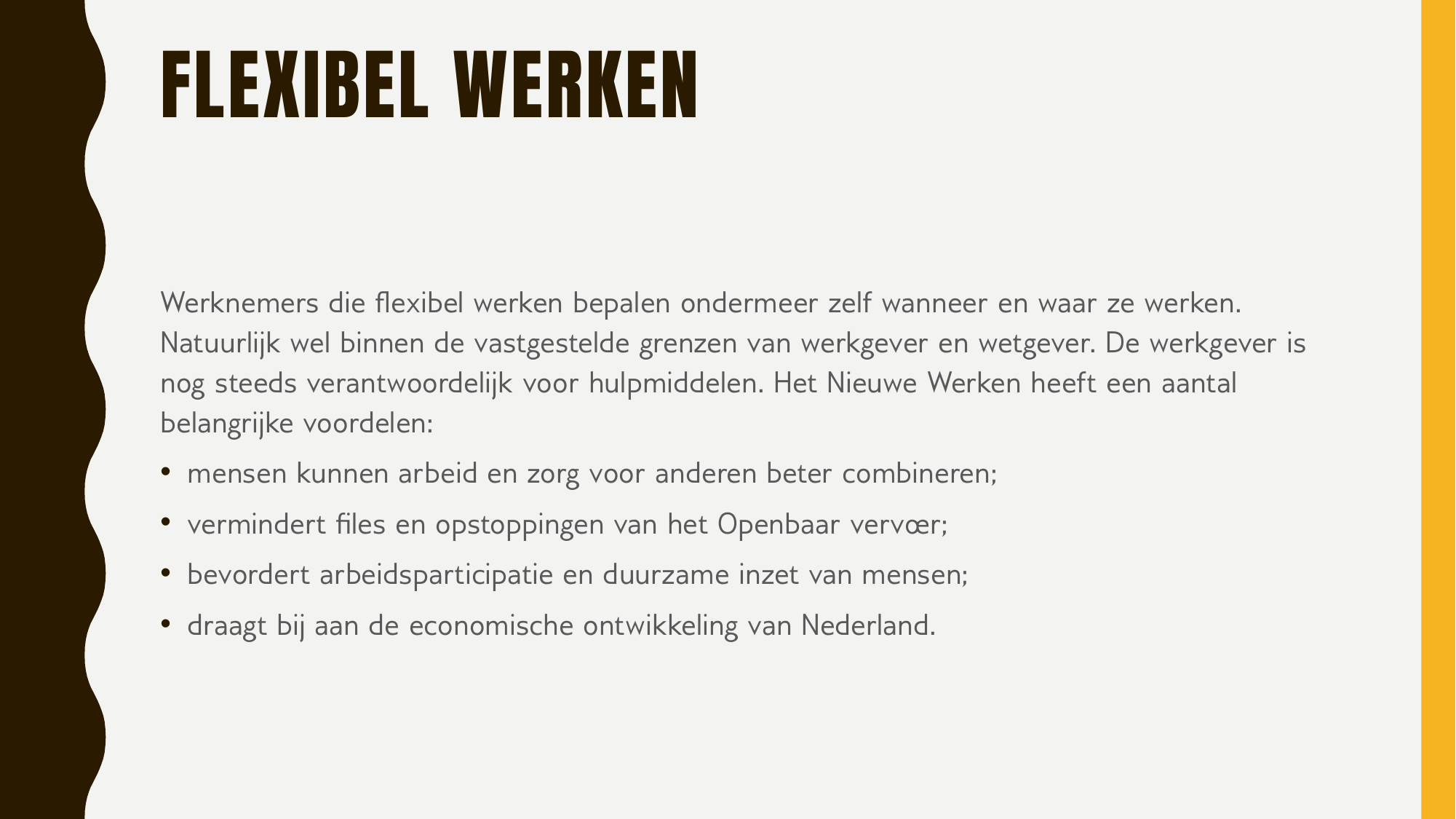

# Flexibel werken
Werknemers die flexibel werken bepalen ondermeer zelf wanneer en waar ze werken. Natuurlijk wel binnen de vastgestelde grenzen van werkgever en wetgever. De werkgever is nog steeds verantwoordelijk voor hulpmiddelen. Het Nieuwe Werken heeft een aantal belangrijke voordelen:
mensen kunnen arbeid en zorg voor anderen beter combineren;
vermindert files en opstoppingen van het Openbaar vervoer;
bevordert arbeidsparticipatie en duurzame inzet van mensen;
draagt bij aan de economische ontwikkeling van Nederland.